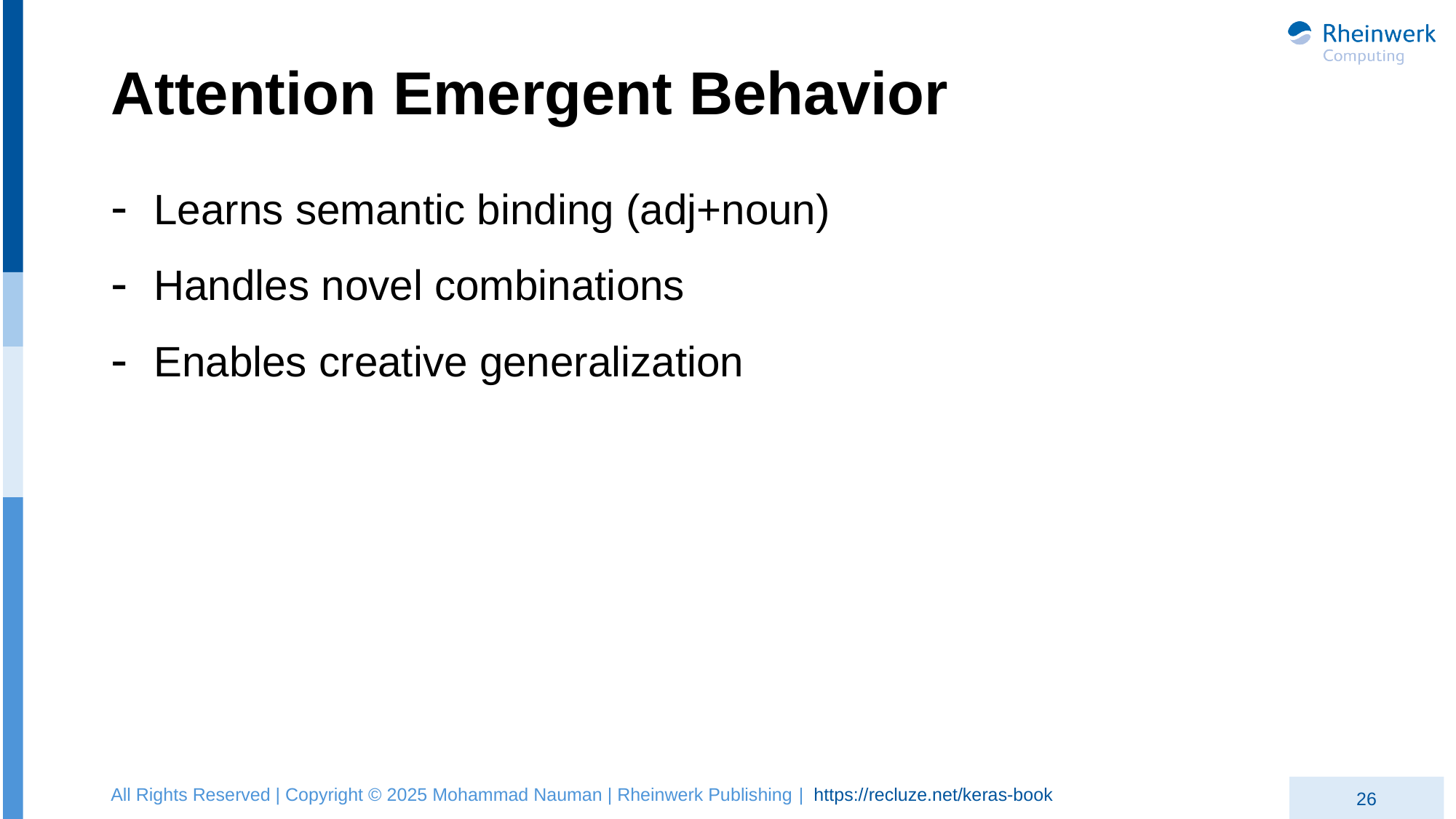

# Attention Emergent Behavior
Learns semantic binding (adj+noun)
Handles novel combinations
Enables creative generalization